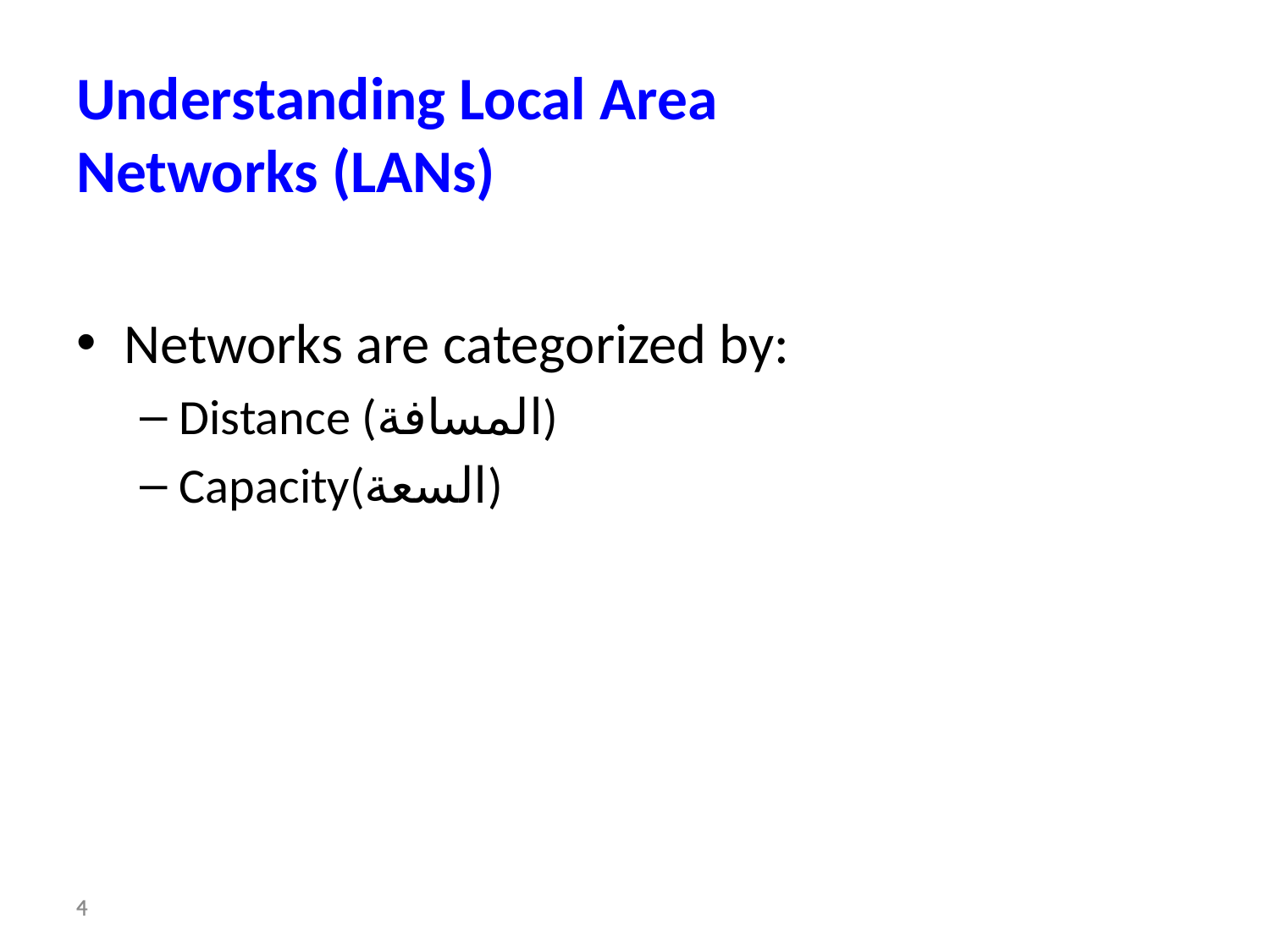

Understanding Local Area
Networks (LANs)

Networks are categorized by:
Distance (المسافة)
Capacity(السعة)

4